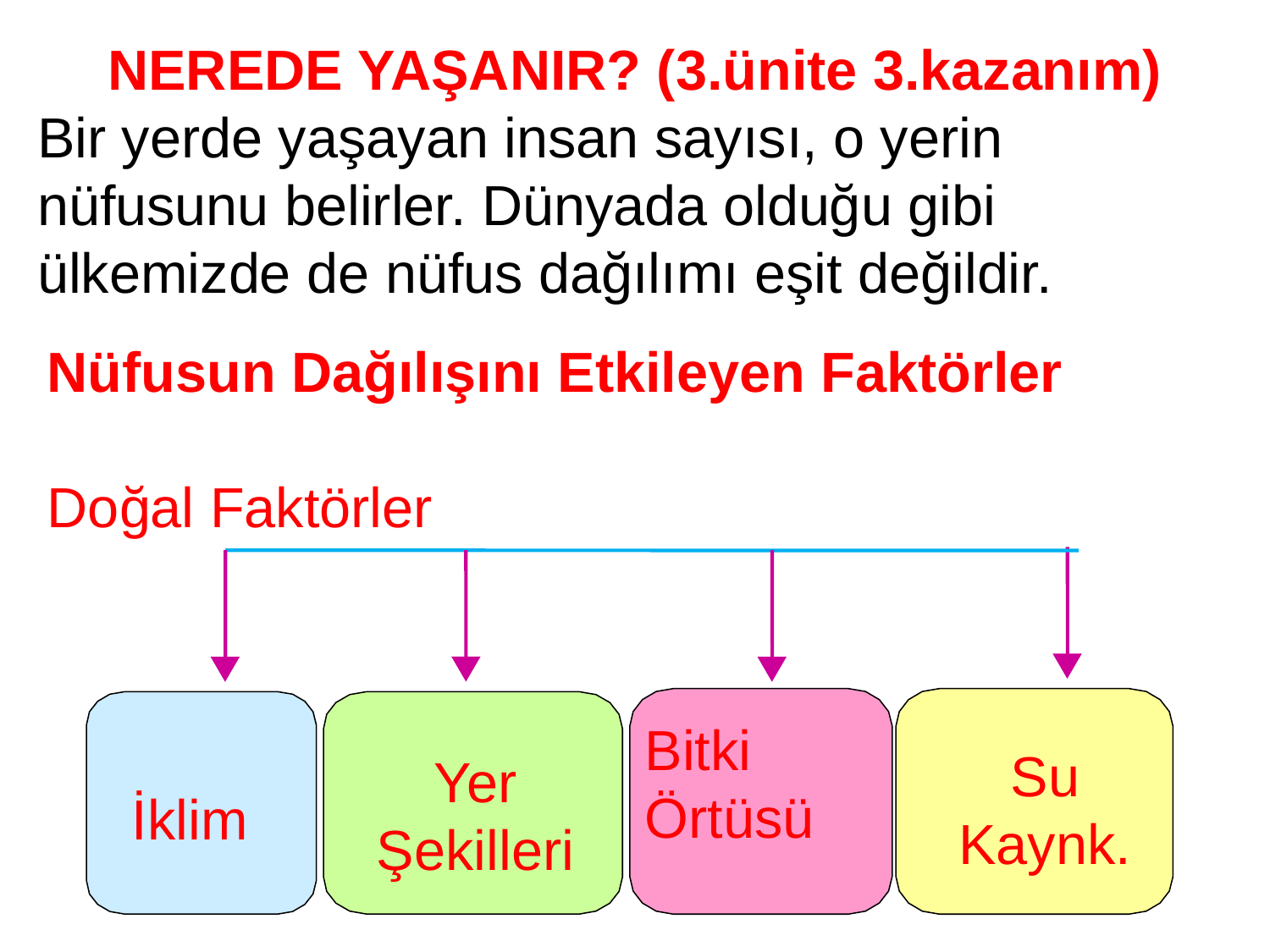

NEREDE YAŞANIR? (3.ünite 3.kazanım)
Bir yerde yaşayan insan sayısı, o yerin nüfusunu belirler. Dünyada olduğu gibi ülkemizde de nüfus dağılımı eşit değildir.

Nüfusun Dağılışını Etkileyen Faktörler

Doğal Faktörler

Bitki
Örtüsü

Su
Kaynk.
Yer
Şekilleri
   İklim